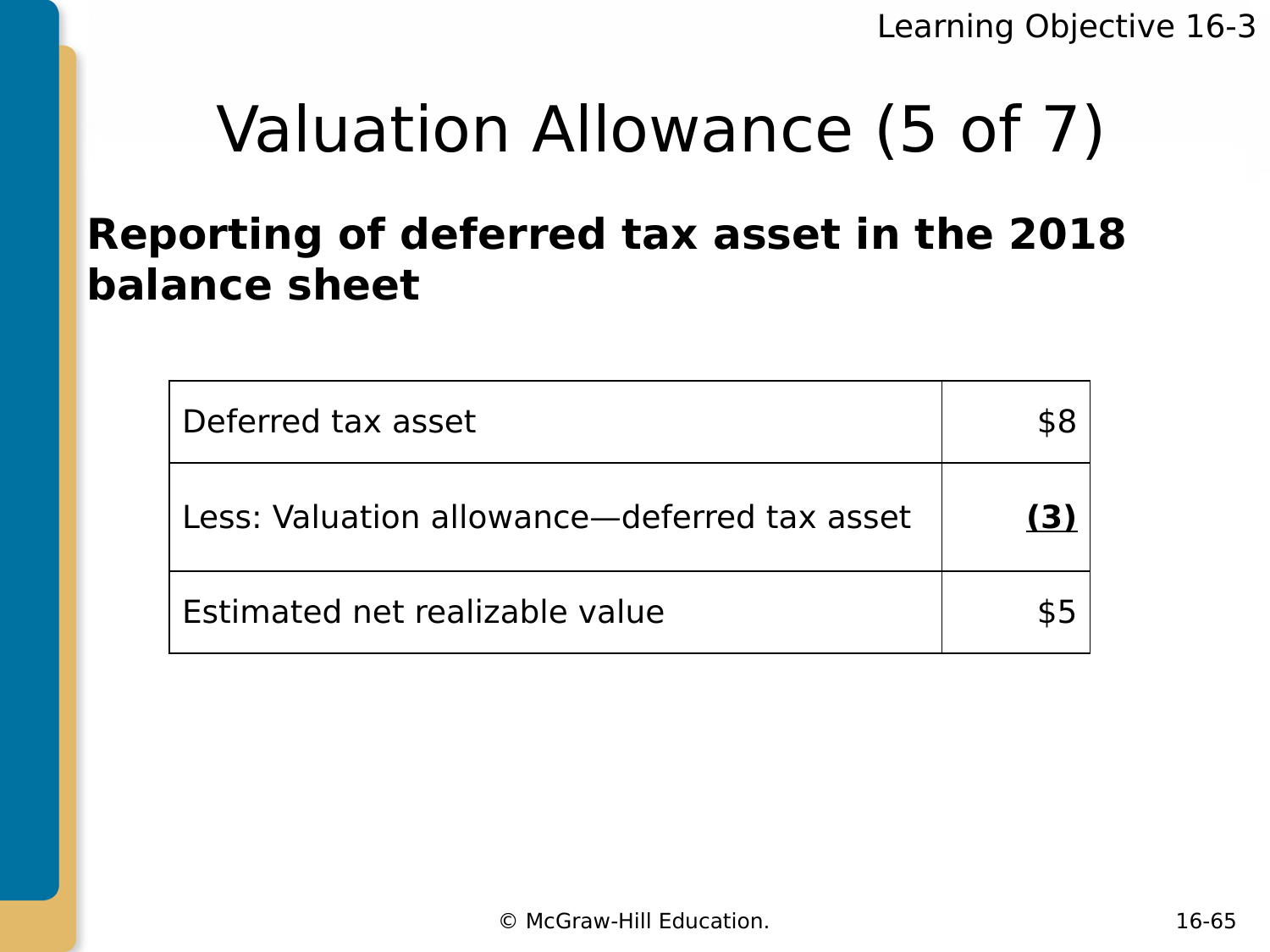

Learning Objective 16-3
# Valuation Allowance (5 of 7)
Reporting of deferred tax asset in the 2018 balance sheet
| Deferred tax asset | $8 |
| --- | --- |
| Less: Valuation allowance—deferred tax asset | (3) |
| Estimated net realizable value | $5 |